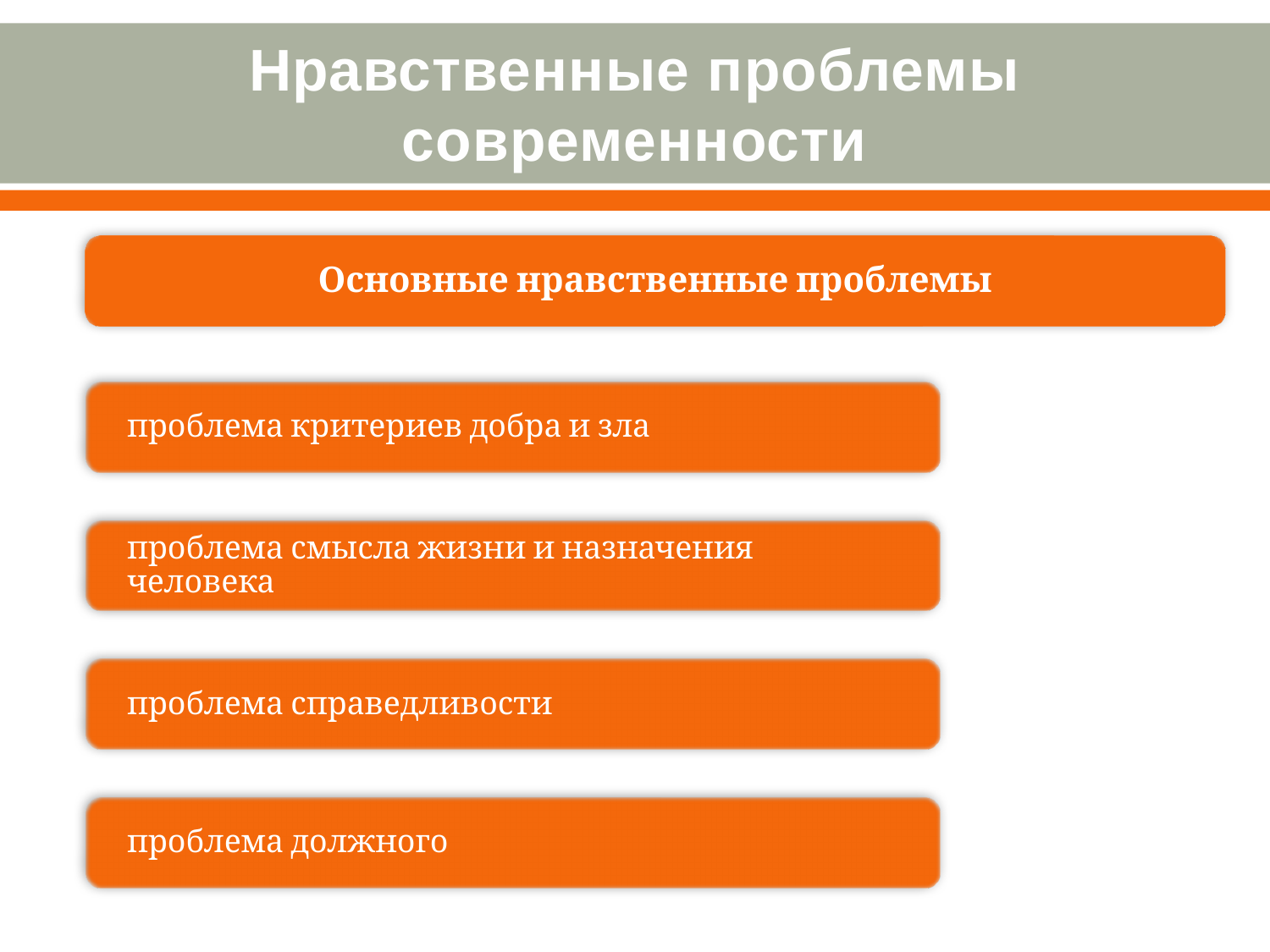

# Нравственные проблемы современности

Основные нравственные проблемы
проблема критериев добра и зла
проблема смысла жизни и назначения человека
проблема справедливости
проблема должного